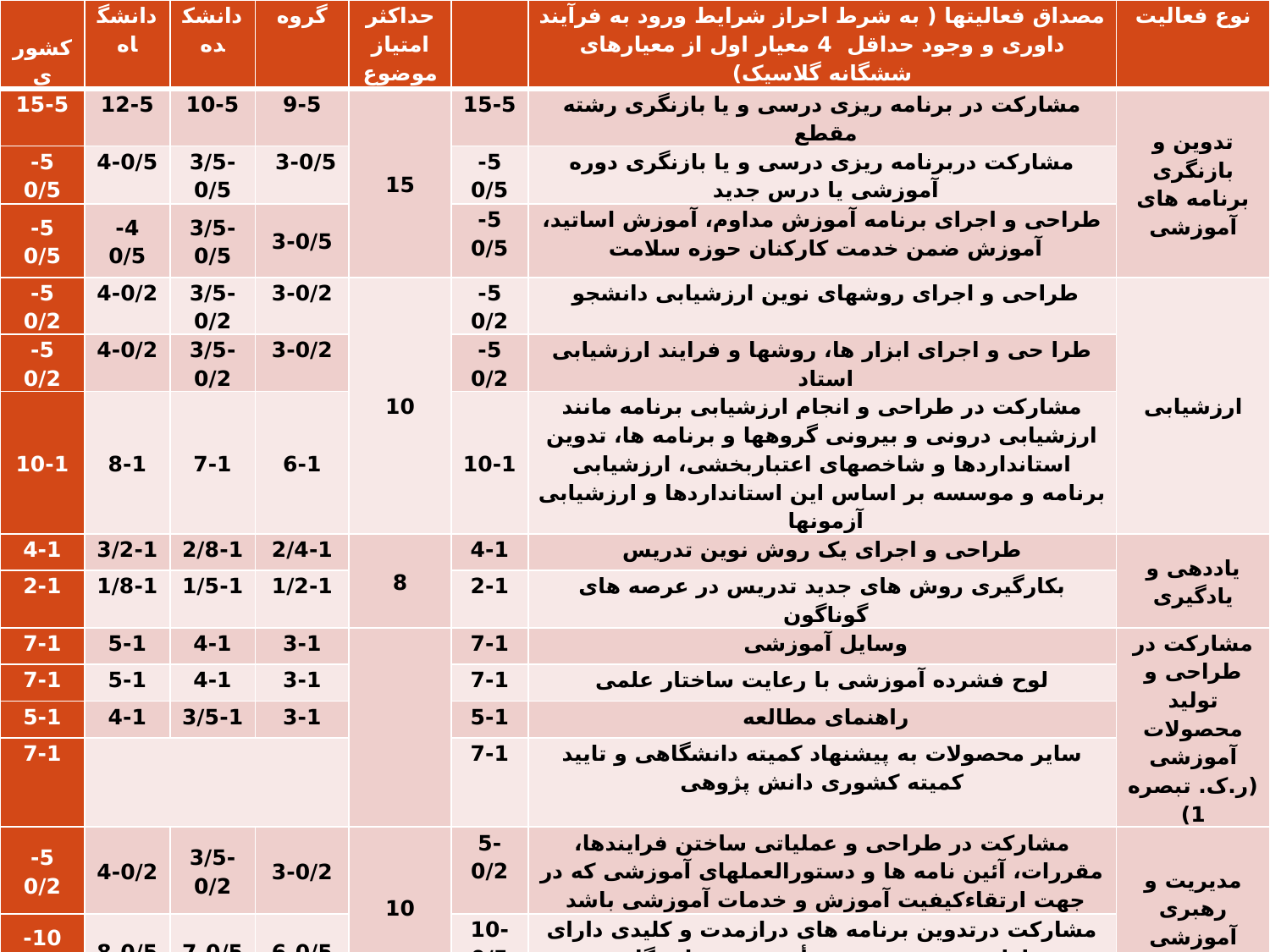

| کشوری | دانشگاه | دانشکده | گروه | حداکثر امتیاز موضوع |  | مصداق فعالیتها ( به شرط احراز شرایط ورود به فرآیند داوری و وجود حداقل 4 معیار اول از معیارهای ششگانه گلاسیک) | نوع فعالیت |
| --- | --- | --- | --- | --- | --- | --- | --- |
| 15-5 | 12-5 | 10-5 | 9-5 | 15 | 15-5 | مشارکت در برنامه ریزی درسی و یا بازنگری رشته مقطع | تدوین و بازنگری برنامه های آموزشی |
| 5- 0/5 | 4-0/5 | 3/5-0/5 | 3-0/5 |  | 5- 0/5 | مشارکت دربرنامه ریزی درسی و یا بازنگری دوره آموزشی یا درس جدید |  |
| 5- 0/5 | 4- 0/5 | 3/5-0/5 | 3-0/5 |  | 5- 0/5 | طراحی و اجرای برنامه آموزش مداوم، آموزش اساتید، آموزش ضمن خدمت کارکنان حوزه سلامت |  |
| 5- 0/2 | 4-0/2 | 3/5-0/2 | 3-0/2 | 10 | 5- 0/2 | طراحی و اجرای روشهای نوین ارزشیابی دانشجو | ارزشیابی |
| 5- 0/2 | 4-0/2 | 3/5-0/2 | 3-0/2 |  | 5- 0/2 | طرا حی و اجرای ابزار ها، روشها و فرایند ارزشیابی استاد |  |
| 10-1 | 8-1 | 7-1 | 6-1 |  | 10-1 | مشارکت در طراحی و انجام ارزشیابی برنامه مانند ارزشیابی درونی و بیرونی گروهها و برنامه ها، تدوین استانداردها و شاخصهای اعتباربخشی، ارزشیابی برنامه و موسسه بر اساس این استانداردها و ارزشیابی آزمونها |  |
| 4-1 | 3/2-1 | 2/8-1 | 2/4-1 | 8 | 4-1 | طراحی و اجرای یک روش نوین تدریس | یاددهی و یادگیری |
| 2-1 | 1/8-1 | 1/5-1 | 1/2-1 |  | 2-1 | بکارگیری روش های جدید تدریس در عرصه های گوناگون |  |
| 7-1 | 5-1 | 4-1 | 3-1 |  | 7-1 | وسایل آموزشی | مشارکت در طراحی و تولید محصولات آموزشی (ر.ک. تبصره 1) |
| 7-1 | 5-1 | 4-1 | 3-1 |  | 7-1 | لوح فشرده آموزشی با رعایت ساختار علمی |  |
| 5-1 | 4-1 | 3/5-1 | 3-1 |  | 5-1 | راهنمای مطالعه |  |
| 7-1 |  |  |  |  | 7-1 | سایر محصولات به پیشنهاد کمیته دانشگاهی و تایید کمیته کشوری دانش پژوهی |  |
| 5- 0/2 | 4-0/2 | 3/5-0/2 | 3-0/2 | 10 | 5-0/2 | مشارکت در طراحی و عملیاتی ساختن فرایندها، مقررات، آئین نامه ها و دستورالعملهای آموزشی که در جهت ارتقاءکیفیت آموزش و خدمات آموزشی باشد | مدیریت و رهبری آموزشی |
| 10- 0/5 | 8-0/5 | 7-0/5 | 6-0/5 |  | 10-0/5 | مشارکت درتدوین برنامه های درازمدت و کلیدی دارای اولویت به تشخیص هیأت ممیزه دانشگاه |  |
| 8- 0/5 | 6/4-0/5 | 5/6-0/5 | 4/8-0/5 |  | 8-0/5 | مشارکت در طراحی سیتم آموزش الکترونیک و اجرای آن درسطح دانشگاه، شامل آماده سازی محتوا، طراحی آزمون الکترونیک، هدایت کلاسهای مجازی و سایر موارد مرتبط (ر.ک. تبصره 2) | یادگیری الکترونیک |
#